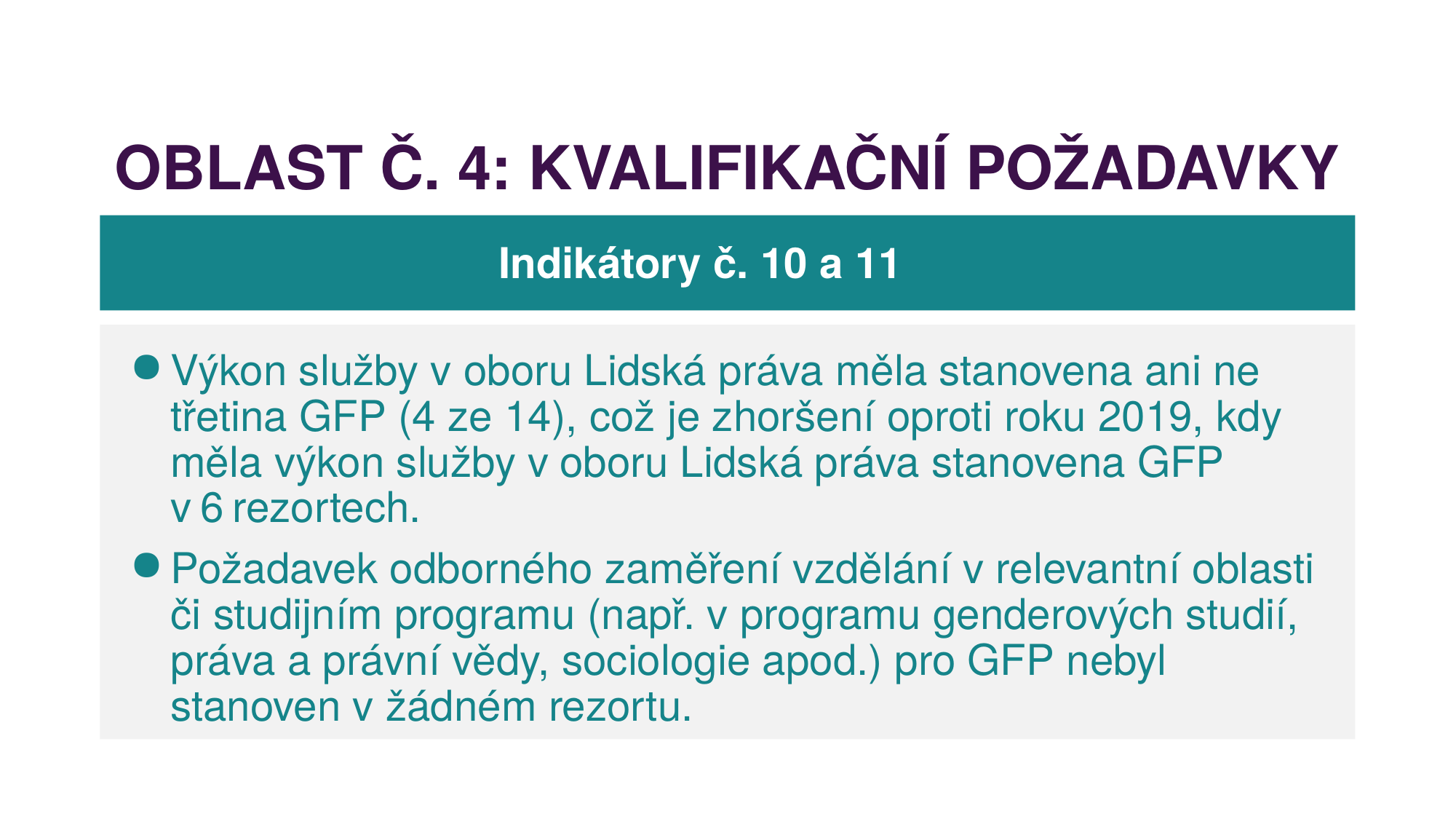

# Oblast č. 4: Kvalifikační požadavky
Indikátory č. 10 a 11
Výkon služby v oboru Lidská práva měla stanovena ani ne třetina GFP (4 ze 14), což je zhoršení oproti roku 2019, kdy měla výkon služby v oboru Lidská práva stanovena GFP v 6 rezortech.
Požadavek odborného zaměření vzdělání v relevantní oblasti či studijním programu (např. v programu genderových studií, práva a právní vědy, sociologie apod.) pro GFP nebyl stanoven v žádném rezortu.